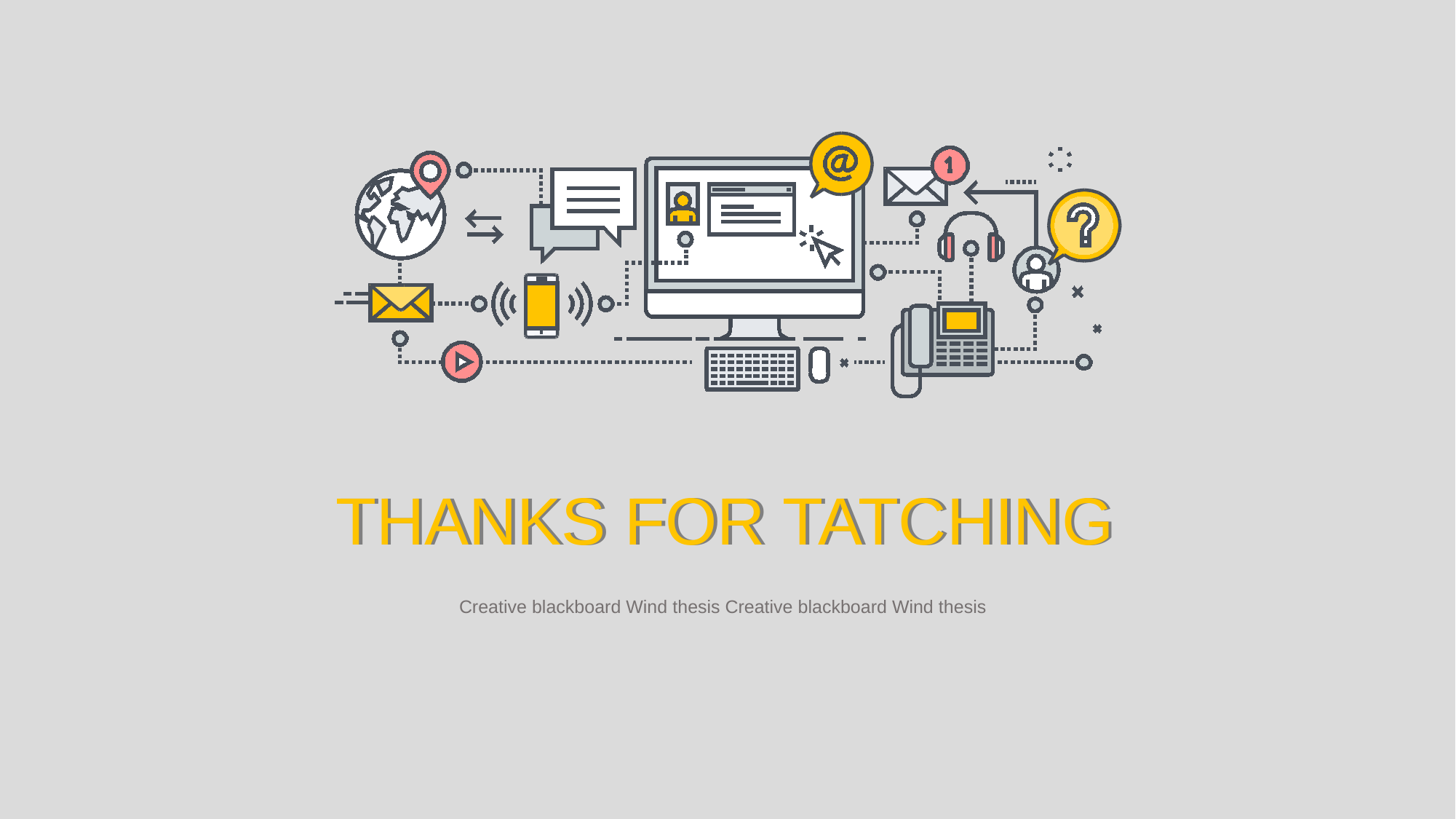

THANKS FOR TATCHING
THANKS FOR TATCHING
Creative blackboard Wind thesis Creative blackboard Wind thesis